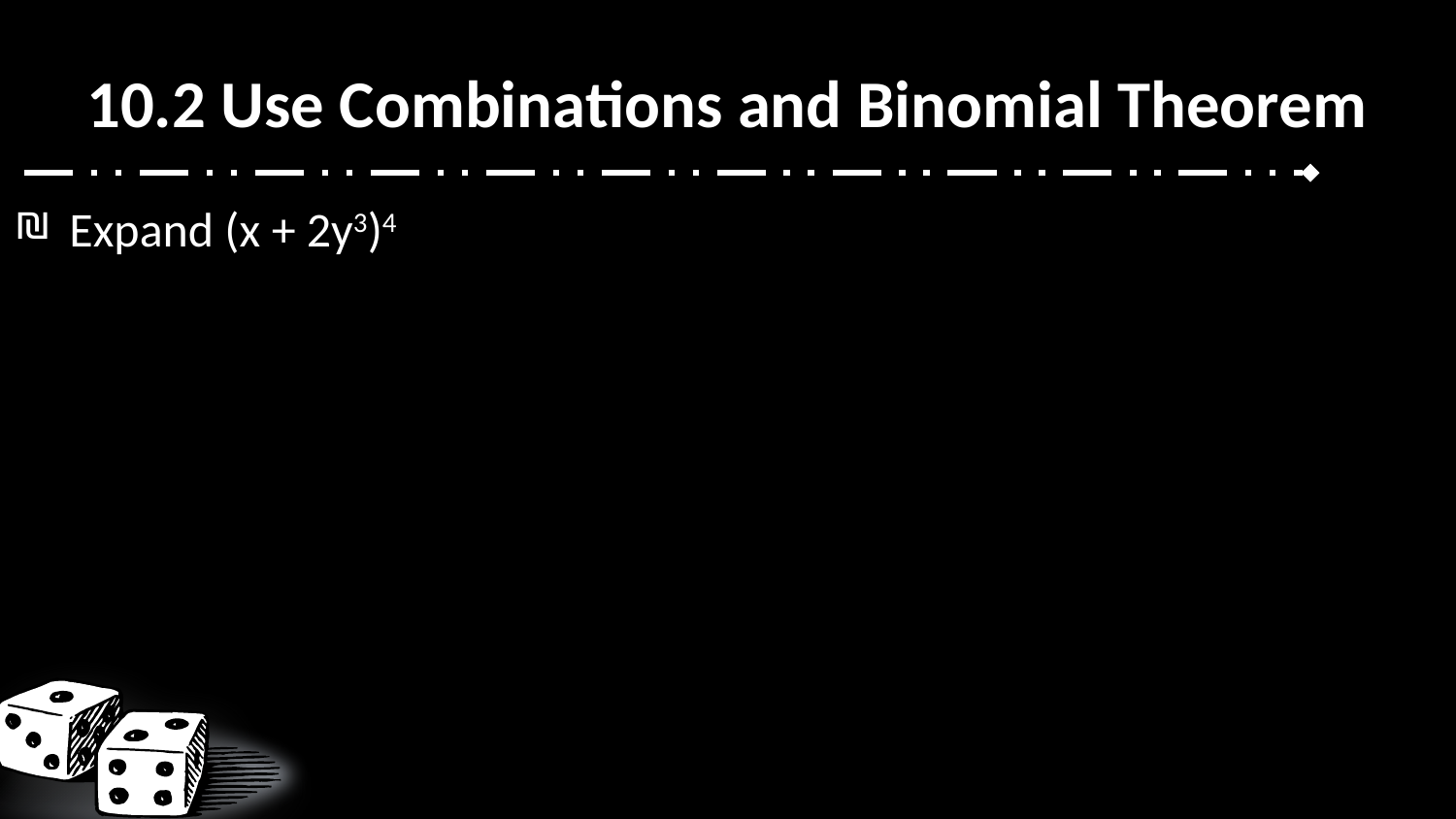

# 10.2 Use Combinations and Binomial Theorem
Expand (x + 2y3)4